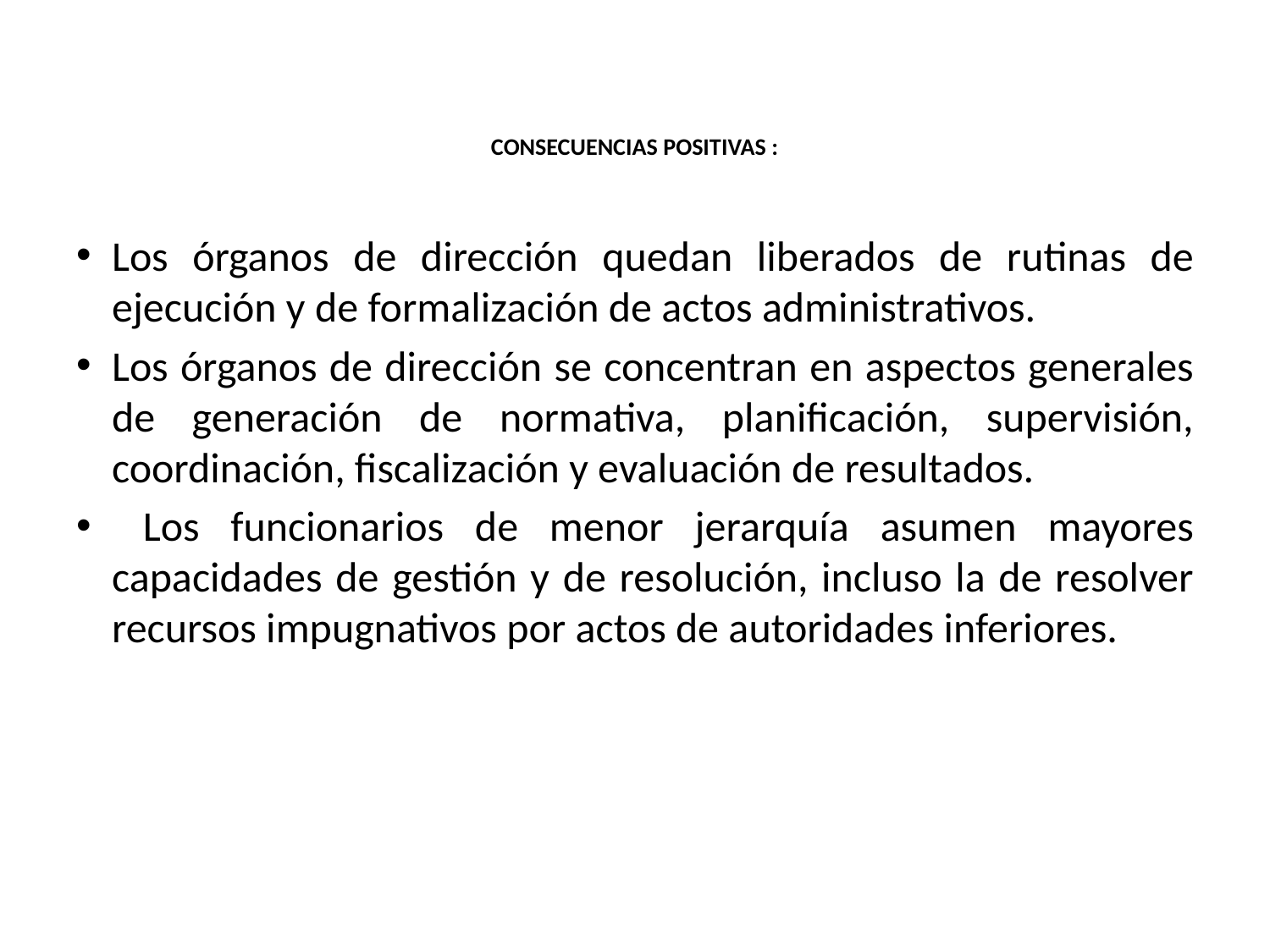

# CONSECUENCIAS POSITIVAS :
Los órganos de dirección quedan liberados de rutinas de ejecución y de formalización de actos administrativos.
Los órganos de dirección se concentran en aspectos generales de generación de normativa, planificación, supervisión, coordinación, fiscalización y evaluación de resultados.
 Los funcionarios de menor jerarquía asumen mayores capacidades de gestión y de resolución, incluso la de resolver recursos impugnativos por actos de autoridades inferiores.